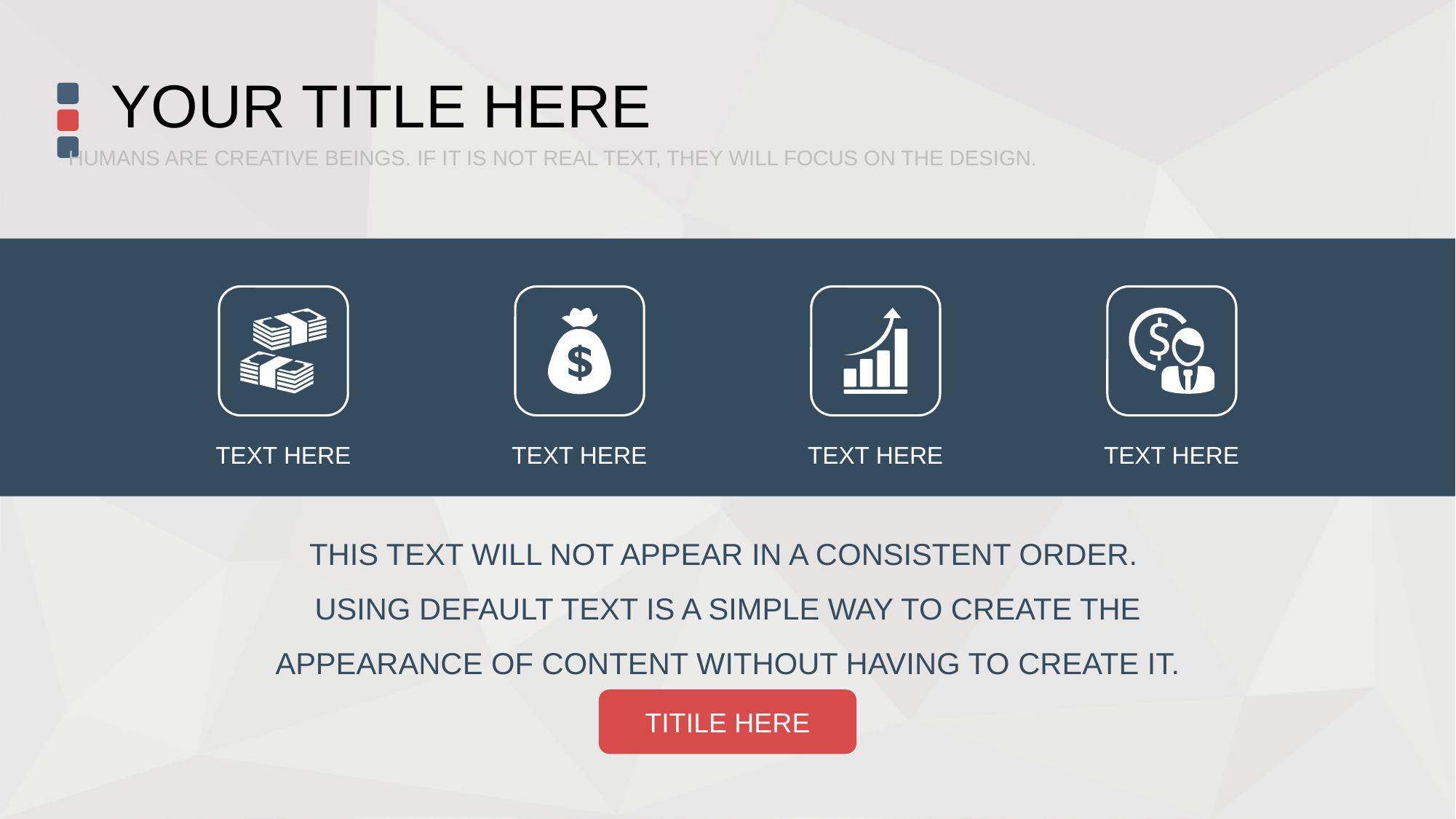

YOUR TITLE HERE
HUMANS ARE CREATIVE BEINGS. IF IT IS NOT REAL TEXT, THEY WILL FOCUS ON THE DESIGN.

TEXT HERE
TEXT HERE
TEXT HERE
TEXT HERE
THIS TEXT WILL NOT APPEAR IN A CONSISTENT ORDER.
USING DEFAULT TEXT IS A SIMPLE WAY TO CREATE THE APPEARANCE OF CONTENT WITHOUT HAVING TO CREATE IT.
TITILE HERE